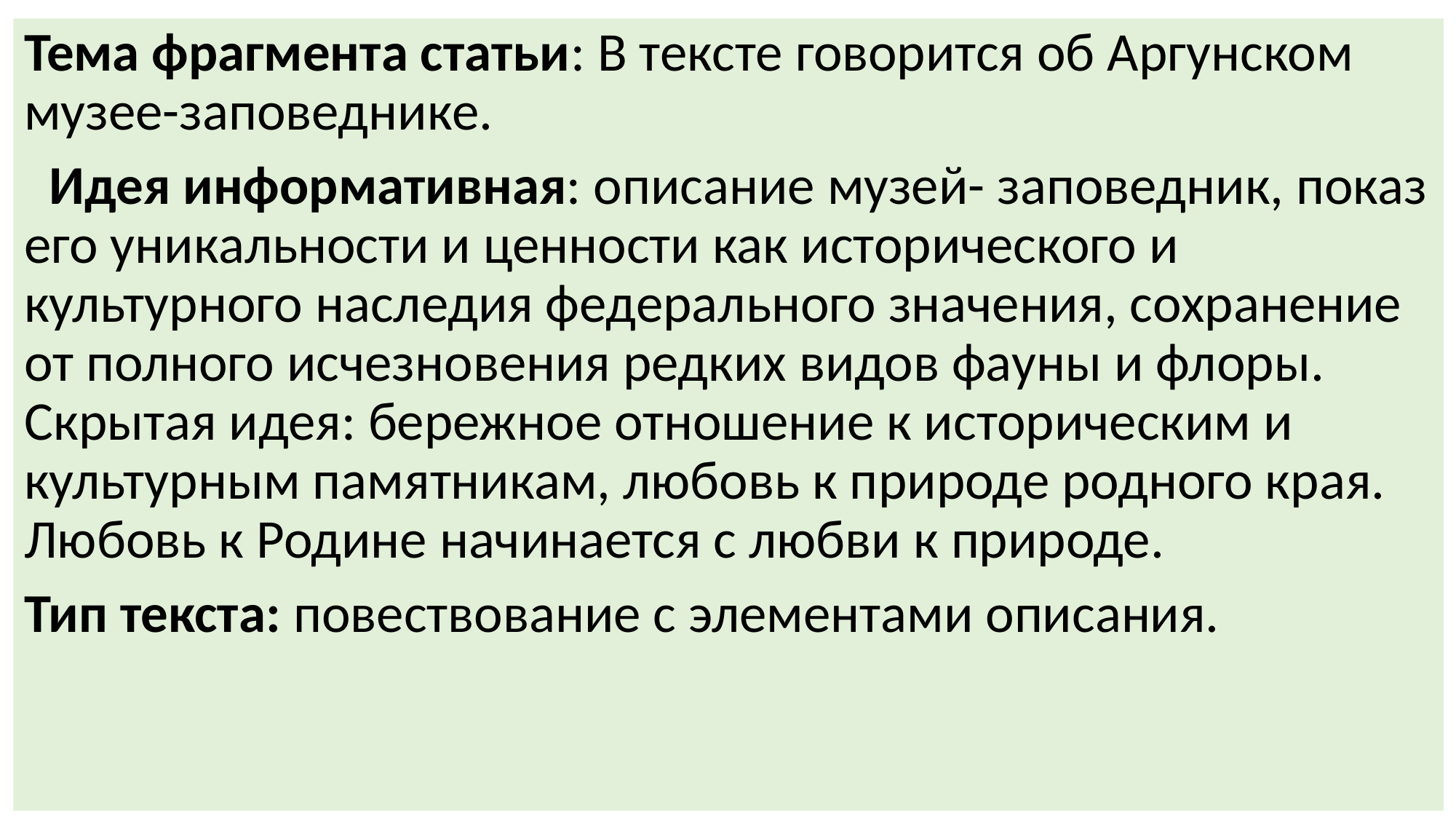

Тема фрагмента статьи: В тексте говорится об Аргунском музее-заповеднике.
  Идея информативная: описание музей- заповедник, показ его уникальности и ценности как исторического и культурного наследия федерального значения, сохранение от полного исчезновения редких видов фауны и флоры.   Скрытая идея: бережное отношение к историческим и культурным памятникам, любовь к природе родного края. Любовь к Родине начинается с любви к природе.
Тип текста: повествование с элементами описания.